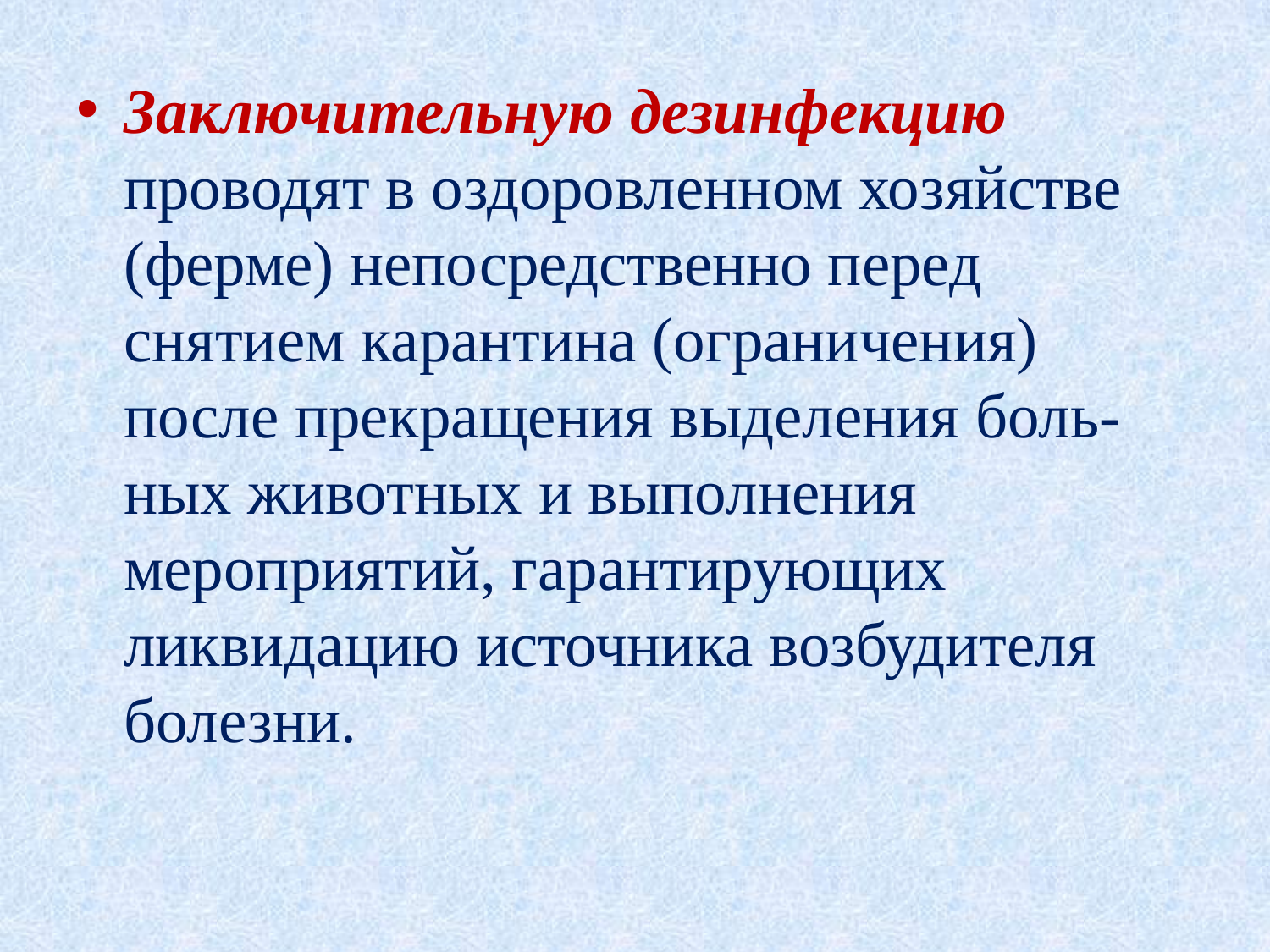

Заключительную дезинфекцию проводят в оздоровленном хозяйстве (ферме) непосредственно перед снятием карантина (ограничения) после прекращения выделения боль- ных животных и выполнения мероприятий, гарантирующих ликвидацию источника возбудителя болезни.